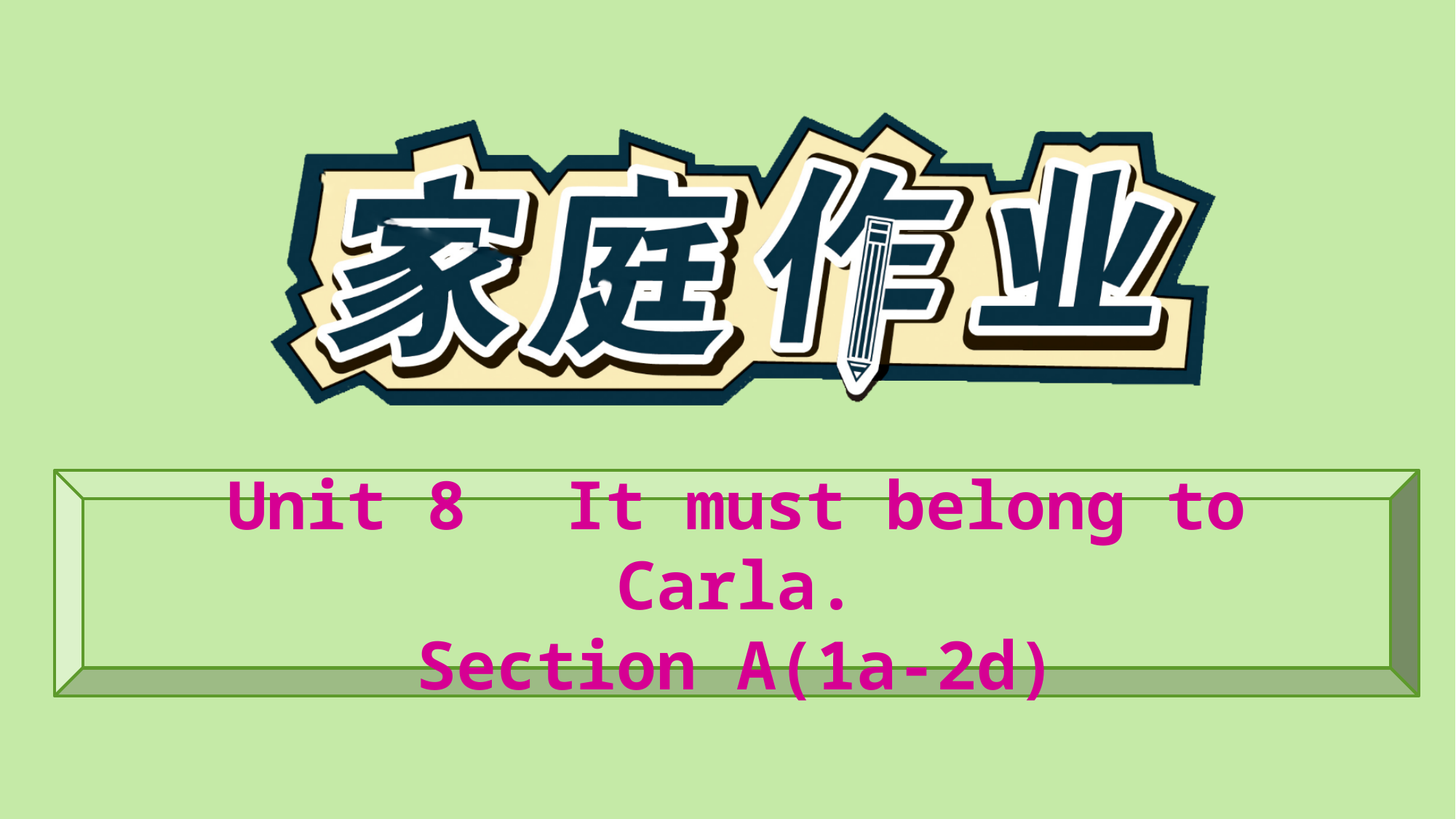

Unit 8　It must belong to Carla.
Section A(1a-2d)